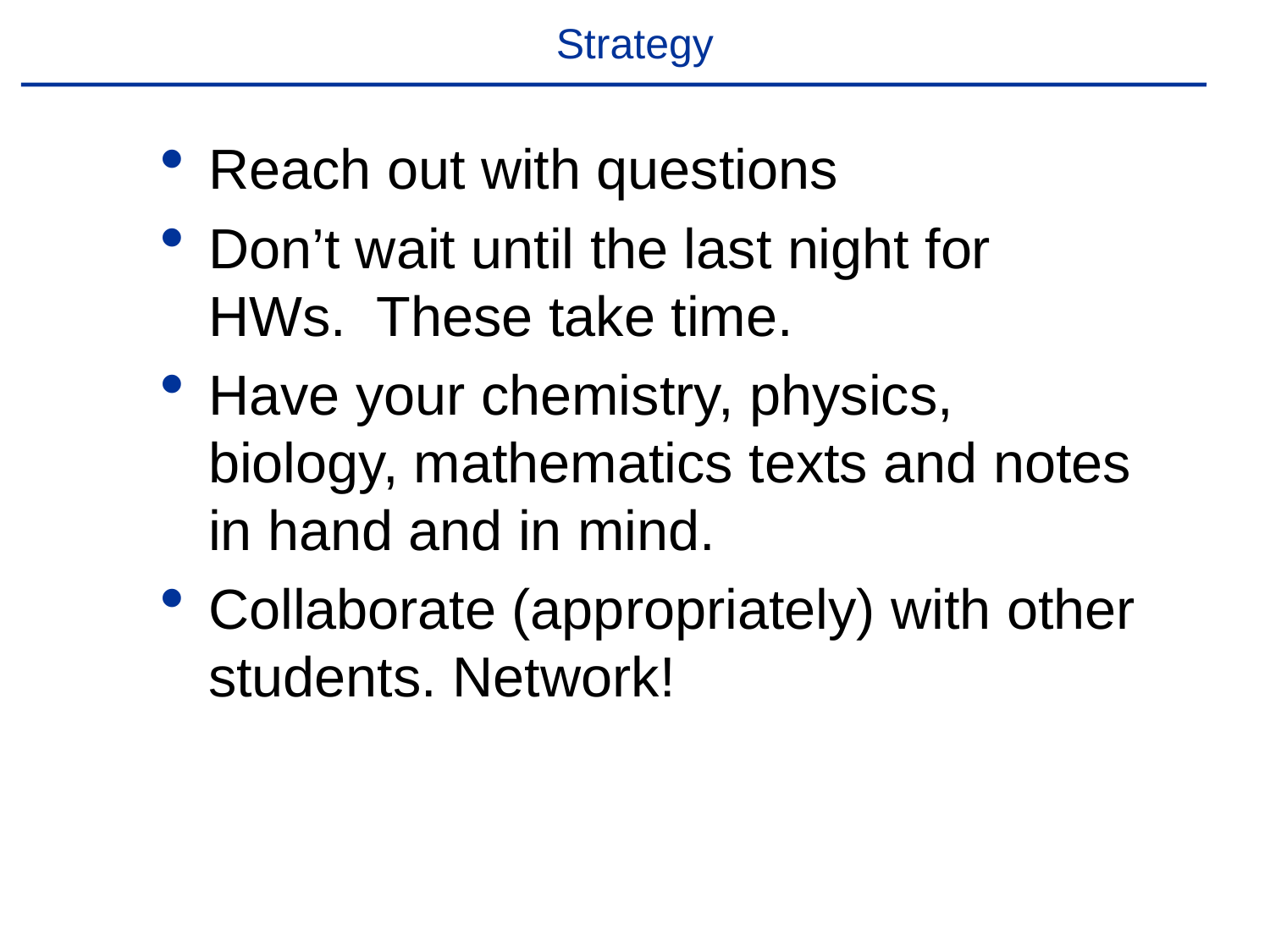

# Strategy

Reach out with questions
Don’t wait until the last night for HWs.  These take time.
Have your chemistry, physics, biology, mathematics texts and notes in hand and in mind.
Collaborate (appropriately) with other students. Network!